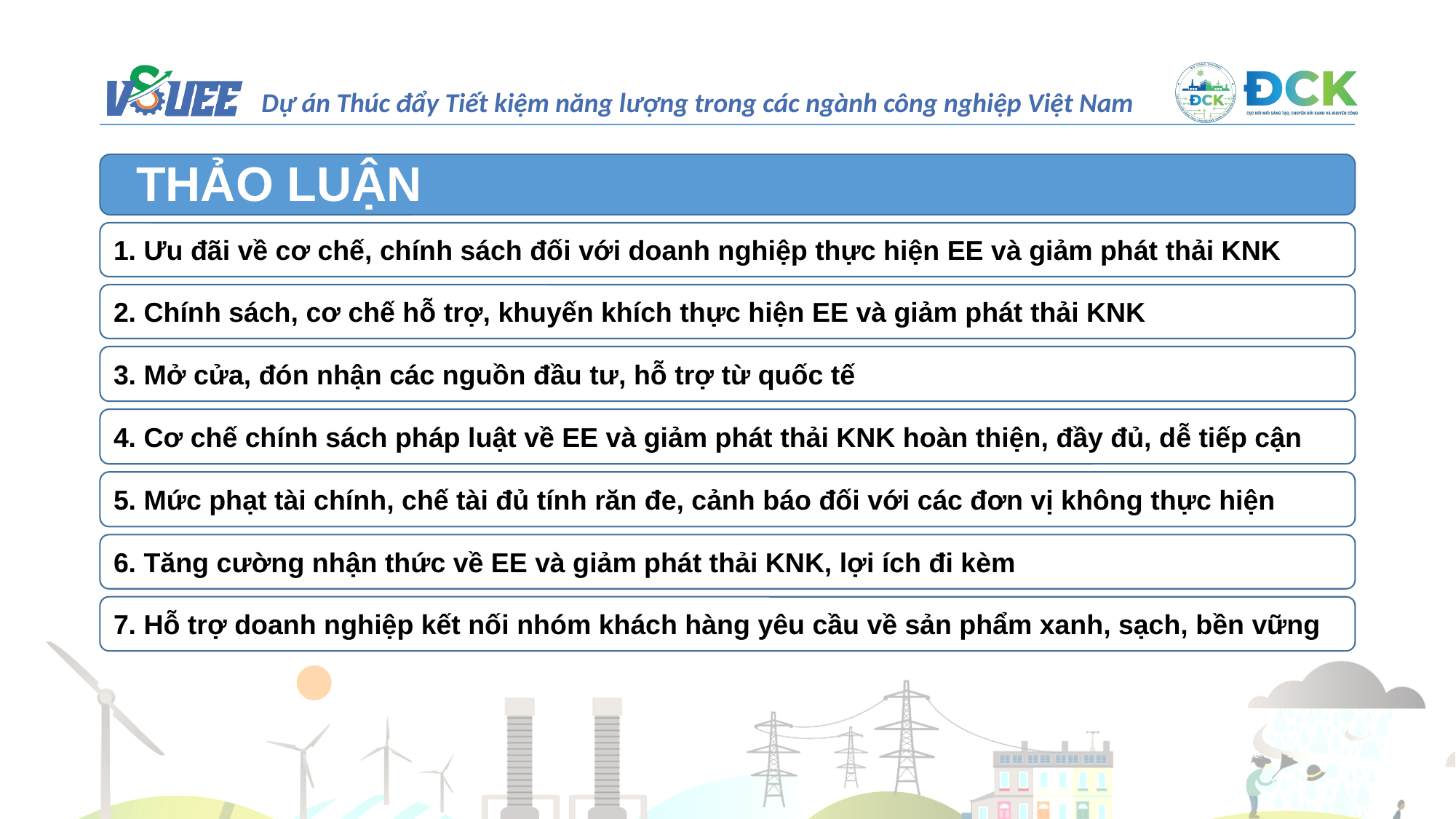

THẢO LUẬN
1. Ưu đãi về cơ chế, chính sách đối với doanh nghiệp thực hiện EE và giảm phát thải KNK
2. Chính sách, cơ chế hỗ trợ, khuyến khích thực hiện EE và giảm phát thải KNK
3. Mở cửa, đón nhận các nguồn đầu tư, hỗ trợ từ quốc tế
4. Cơ chế chính sách pháp luật về EE và giảm phát thải KNK hoàn thiện, đầy đủ, dễ tiếp cận
5. Mức phạt tài chính, chế tài đủ tính răn đe, cảnh báo đối với các đơn vị không thực hiện
6. Tăng cường nhận thức về EE và giảm phát thải KNK, lợi ích đi kèm
7. Hỗ trợ doanh nghiệp kết nối nhóm khách hàng yêu cầu về sản phẩm xanh, sạch, bền vững